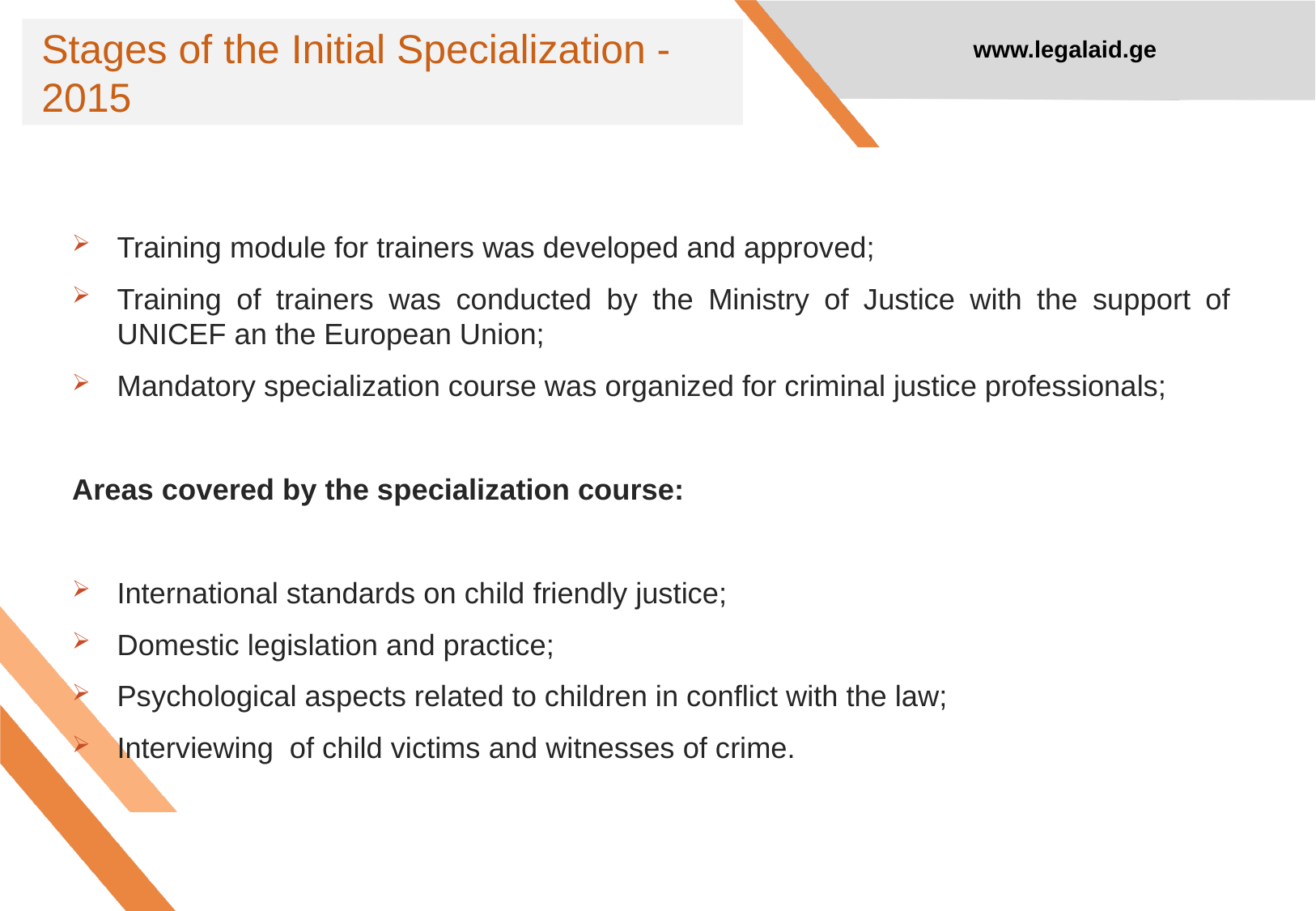

# Stages of the Initial Specialization - 2015
www.legalaid.ge

Training module for trainers was developed and approved;
Training of trainers was conducted by the Ministry of Justice with the support of UNICEF an the European Union;
Mandatory specialization course was organized for criminal justice professionals;

Areas covered by the specialization course:

International standards on child friendly justice;
Domestic legislation and practice;
Psychological aspects related to children in conflict with the law;
Interviewing  of child victims and witnesses of crime.